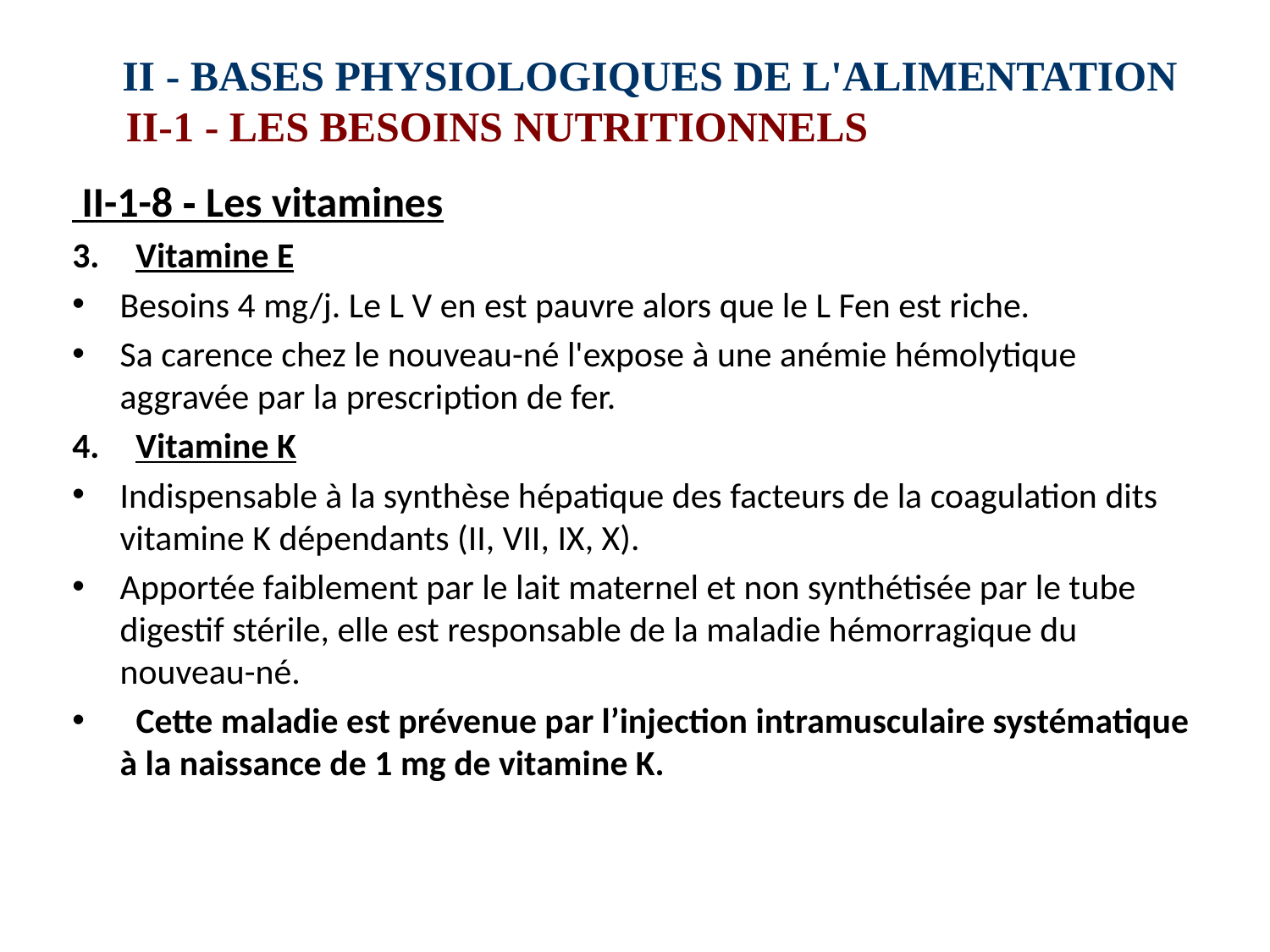

# II ‑ BASES PHYSIOLOGIQUES DE L'ALIMENTATION II-1 ‑ LES BESOINS NUTRITIONNELS
 II-1-8 ‑ Les vitamines
Vitamine E
Besoins 4 mg/j. Le L V en est pauvre alors que le L Fen est riche.
Sa carence chez le nouveau-né l'expose à une anémie hémolytique aggravée par la prescription de fer.
Vitamine K
Indispensable à la synthèse hépatique des facteurs de la coagulation dits vitamine K dépendants (II, VII, IX, X).
Apportée faiblement par le lait maternel et non synthétisée par le tube digestif stérile, elle est responsable de la maladie hémorragique du nouveau-né.
  Cette maladie est prévenue par l’injection intramusculaire systématique à la naissance de 1 mg de vitamine K.